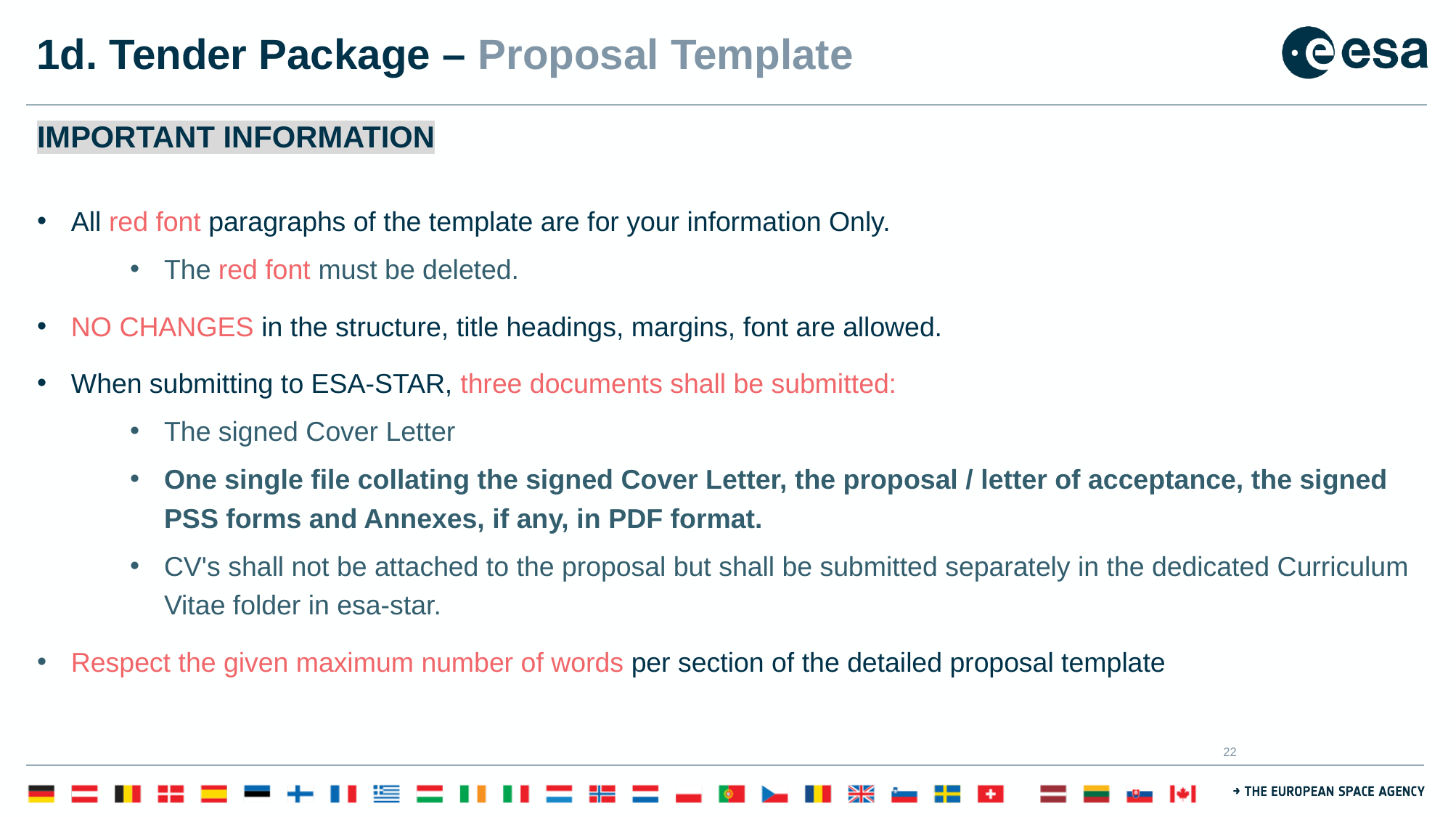

# 1d. Tender Package – Proposal Template
IMPORTANT INFORMATION

All red font paragraphs of the template are for your information Only.
The red font must be deleted.
NO CHANGES in the structure, title headings, margins, font are allowed.
When submitting to ESA-STAR, three documents shall be submitted:
The signed Cover Letter
One single file collating the signed Cover Letter, the proposal / letter of acceptance, the signed PSS forms and Annexes, if any, in PDF format.
CV's shall not be attached to the proposal but shall be submitted separately in the dedicated Curriculum Vitae folder in esa-star.
Respect the given maximum number of words per section of the detailed proposal template